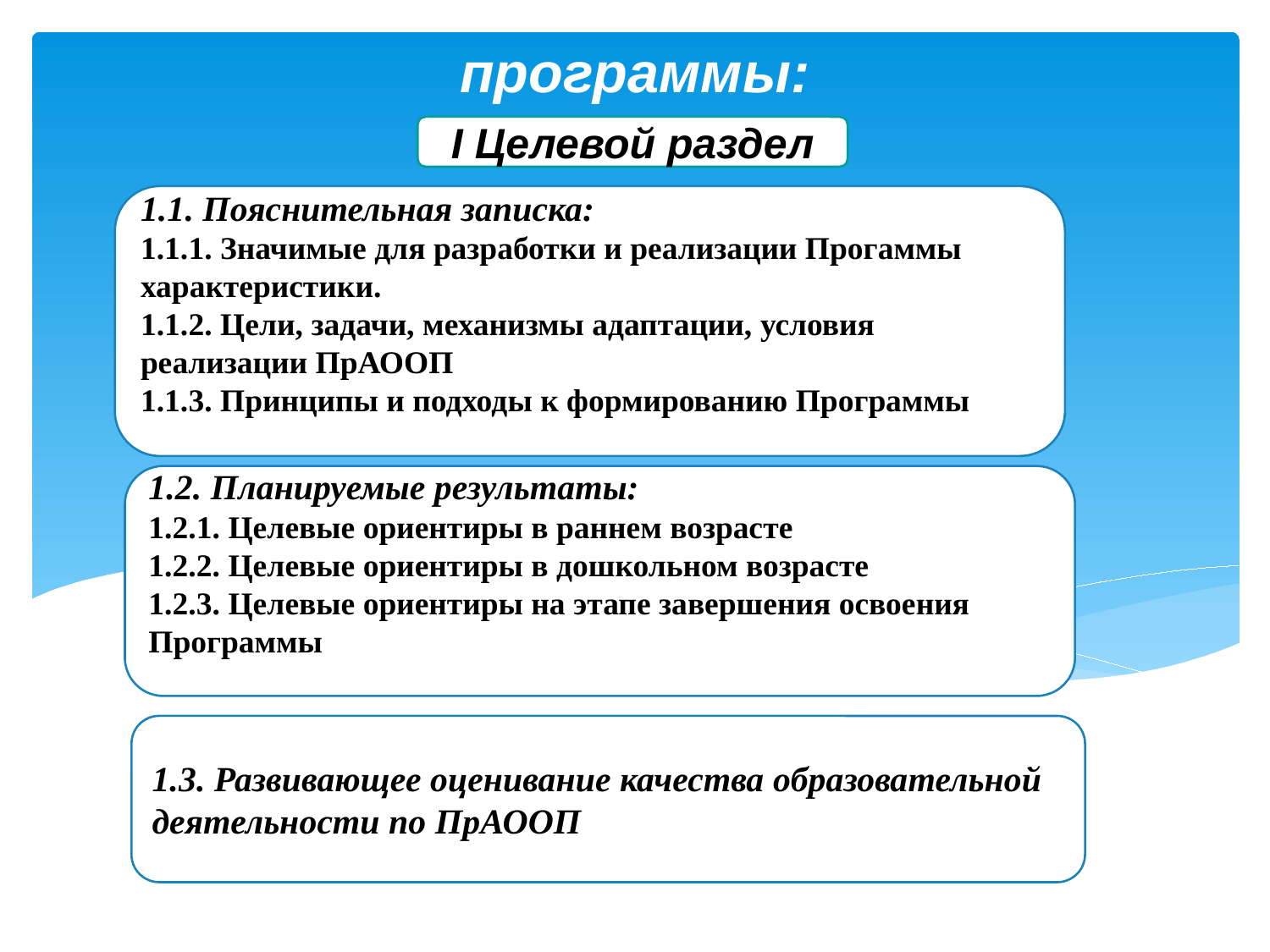

Разделы программы:
I Целевой раздел
1.1. Пояснительная записка:
1.1.1. Значимые для разработки и реализации Прогаммы характеристики.
1.1.2. Цели, задачи, механизмы адаптации, условия реализации ПрАООП
1.1.3. Принципы и подходы к формированию Программы

1.2. Планируемые результаты:
1.2.1. Целевые ориентиры в раннем возрасте
1.2.2. Целевые ориентиры в дошкольном возрасте
1.2.3. Целевые ориентиры на этапе завершения освоения Программы

1.3. Развивающее оценивание качества образовательной деятельности по ПрАООП